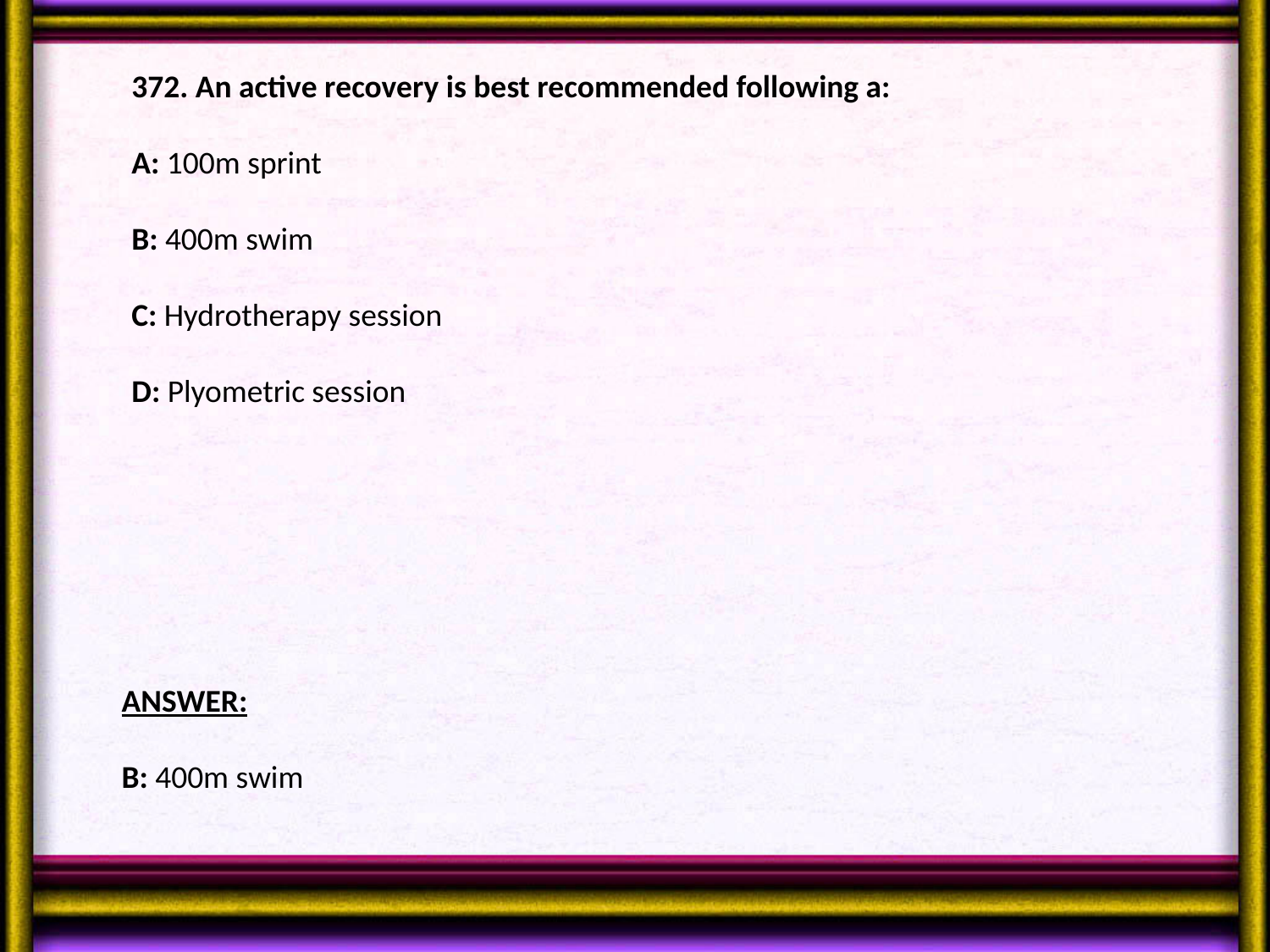

372. An active recovery is best recommended following a:

A: 100m sprint

B: 400m swim

C: Hydrotherapy session

D: Plyometric session

ANSWER:

B: 400m swim